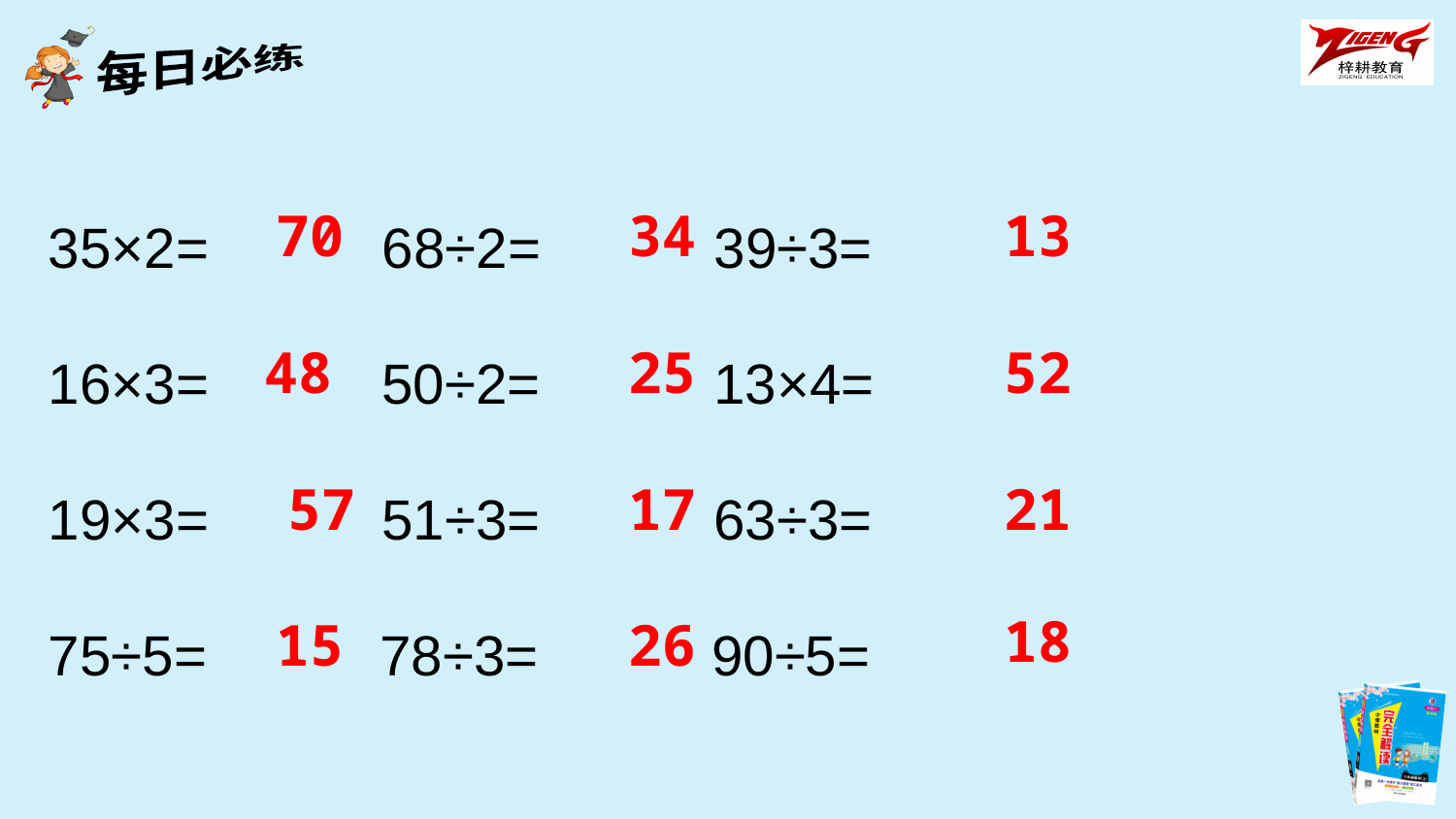

35×2=           68÷2=           39÷3=
16×3=           50÷2=           13×4=
19×3=           51÷3=           63÷3=
75÷5=           78÷3=           90÷5=
70
34
13
48
25
52
57
17
21
18
15
26